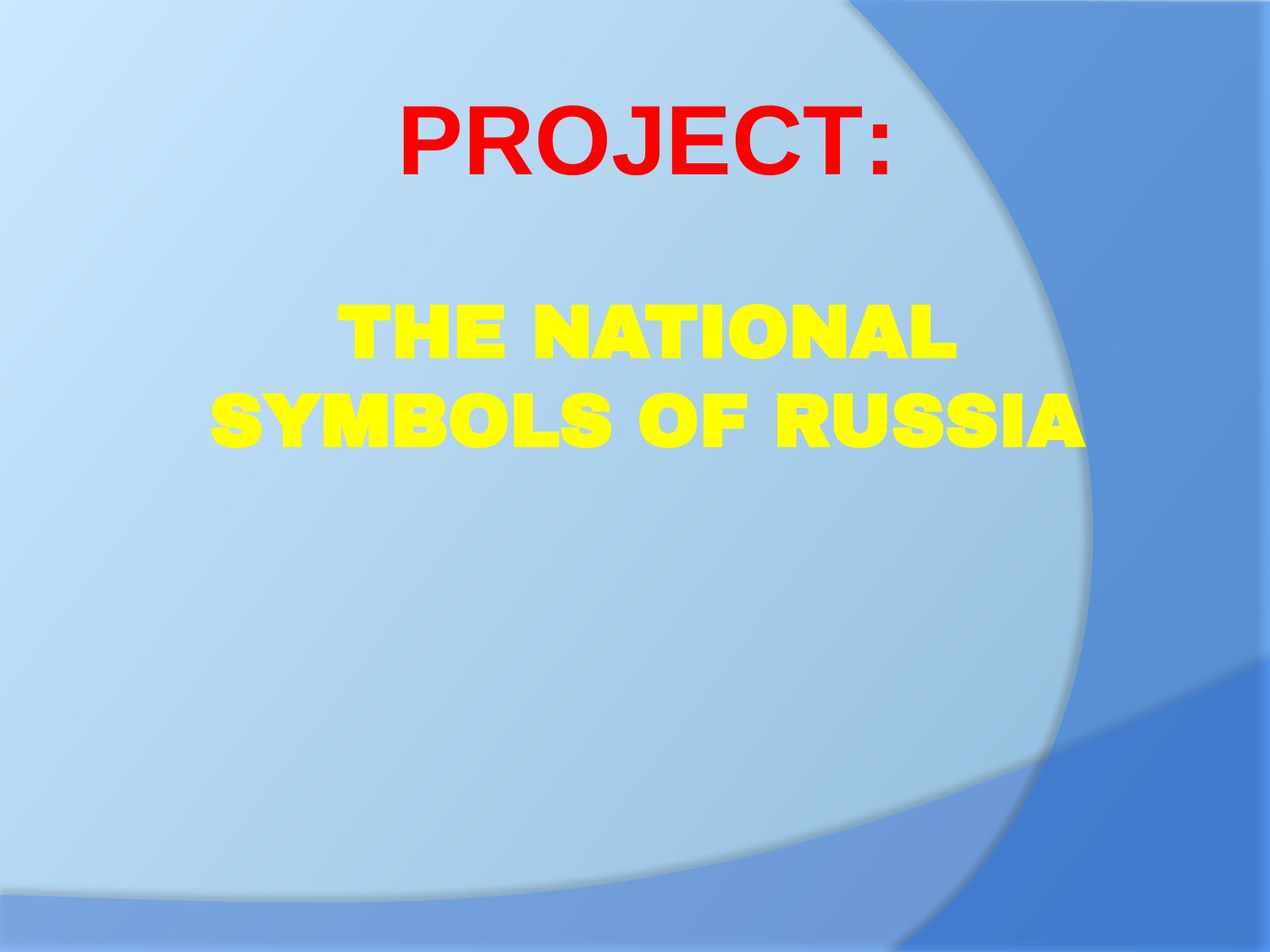

# PROJECT: The national symbols of Russia